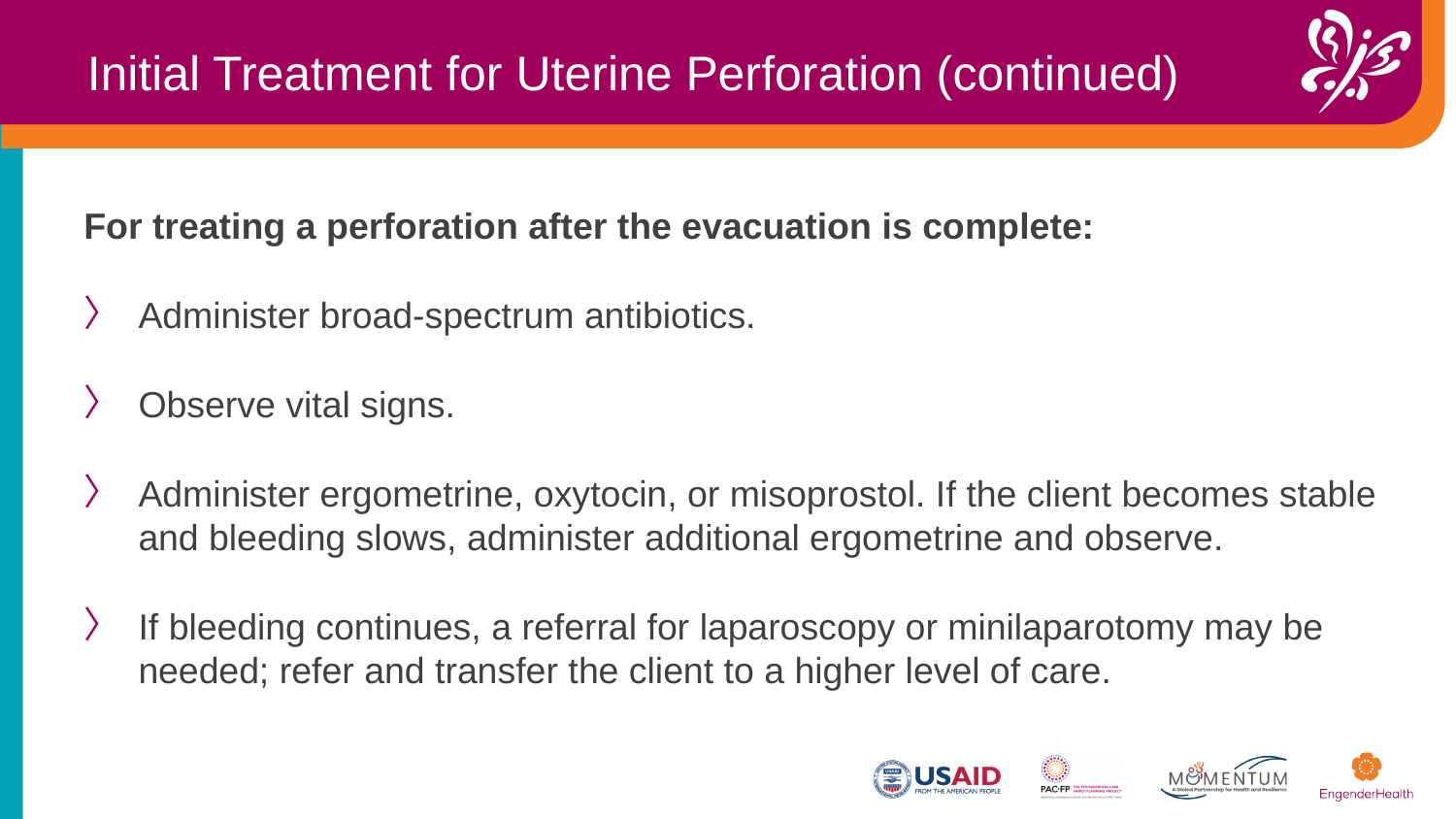

Initial Treatment for Uterine Perforation (continued) ​
For treating a perforation after the evacuation is complete:
Administer broad-spectrum antibiotics.
Observe vital signs.
Administer ergometrine, oxytocin, or misoprostol. If the client becomes stable and bleeding slows, administer additional ergometrine and observe.
If bleeding continues, a referral for laparoscopy or minilaparotomy may be needed; refer and transfer the client to a higher level of care.